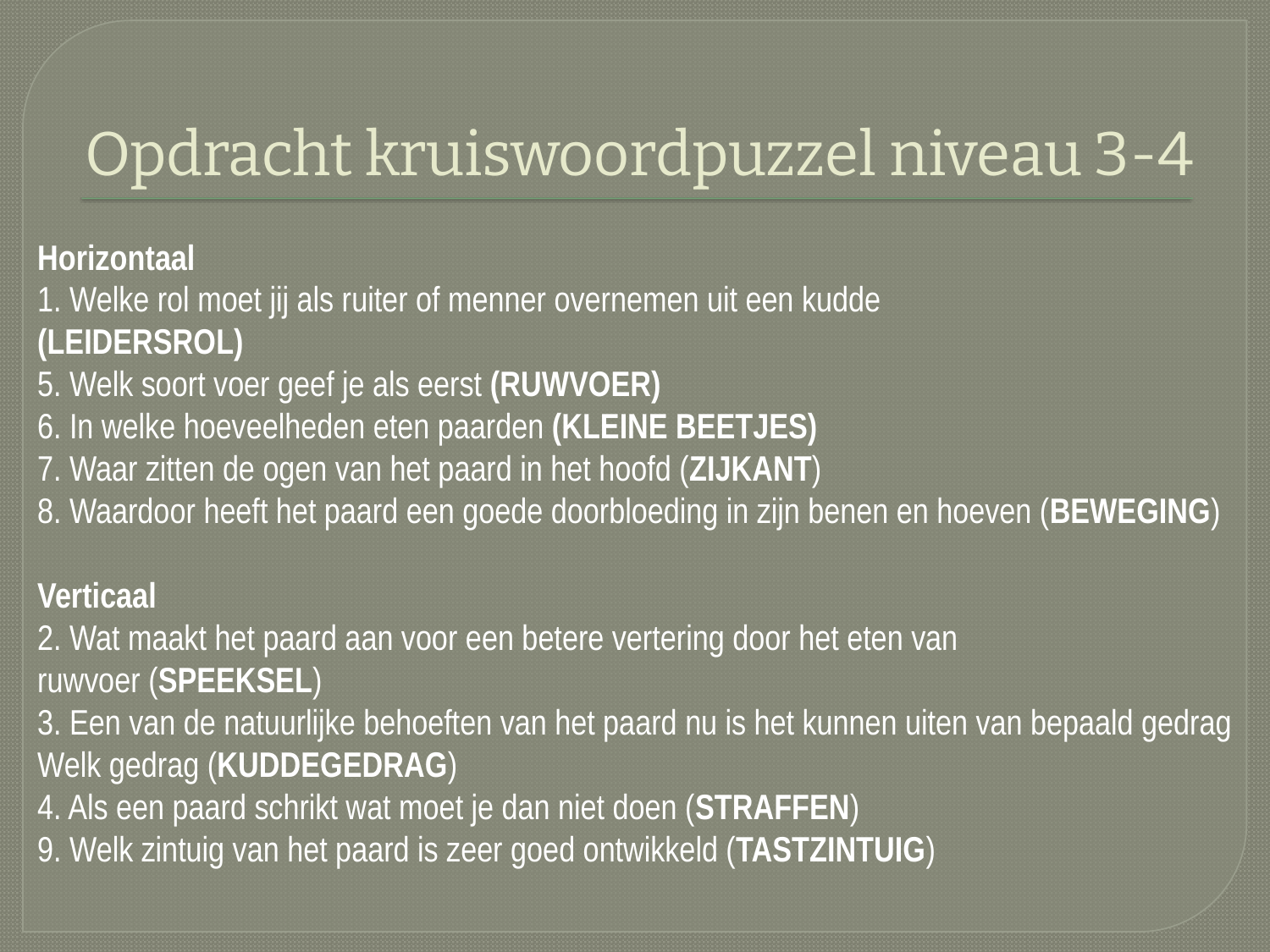

# Opdracht kruiswoordpuzzel niveau 3-4
Horizontaal
1. Welke rol moet jij als ruiter of menner overnemen uit een kudde
(LEIDERSROL)
5. Welk soort voer geef je als eerst (RUWVOER)
6. In welke hoeveelheden eten paarden (KLEINE BEETJES)
7. Waar zitten de ogen van het paard in het hoofd (ZIJKANT)
8. Waardoor heeft het paard een goede doorbloeding in zijn benen en hoeven (BEWEGING)

Verticaal
2. Wat maakt het paard aan voor een betere vertering door het eten van
ruwvoer (SPEEKSEL)
3. Een van de natuurlijke behoeften van het paard nu is het kunnen uiten van bepaald gedrag Welk gedrag (KUDDEGEDRAG)
4. Als een paard schrikt wat moet je dan niet doen (STRAFFEN)
9. Welk zintuig van het paard is zeer goed ontwikkeld (TASTZINTUIG)